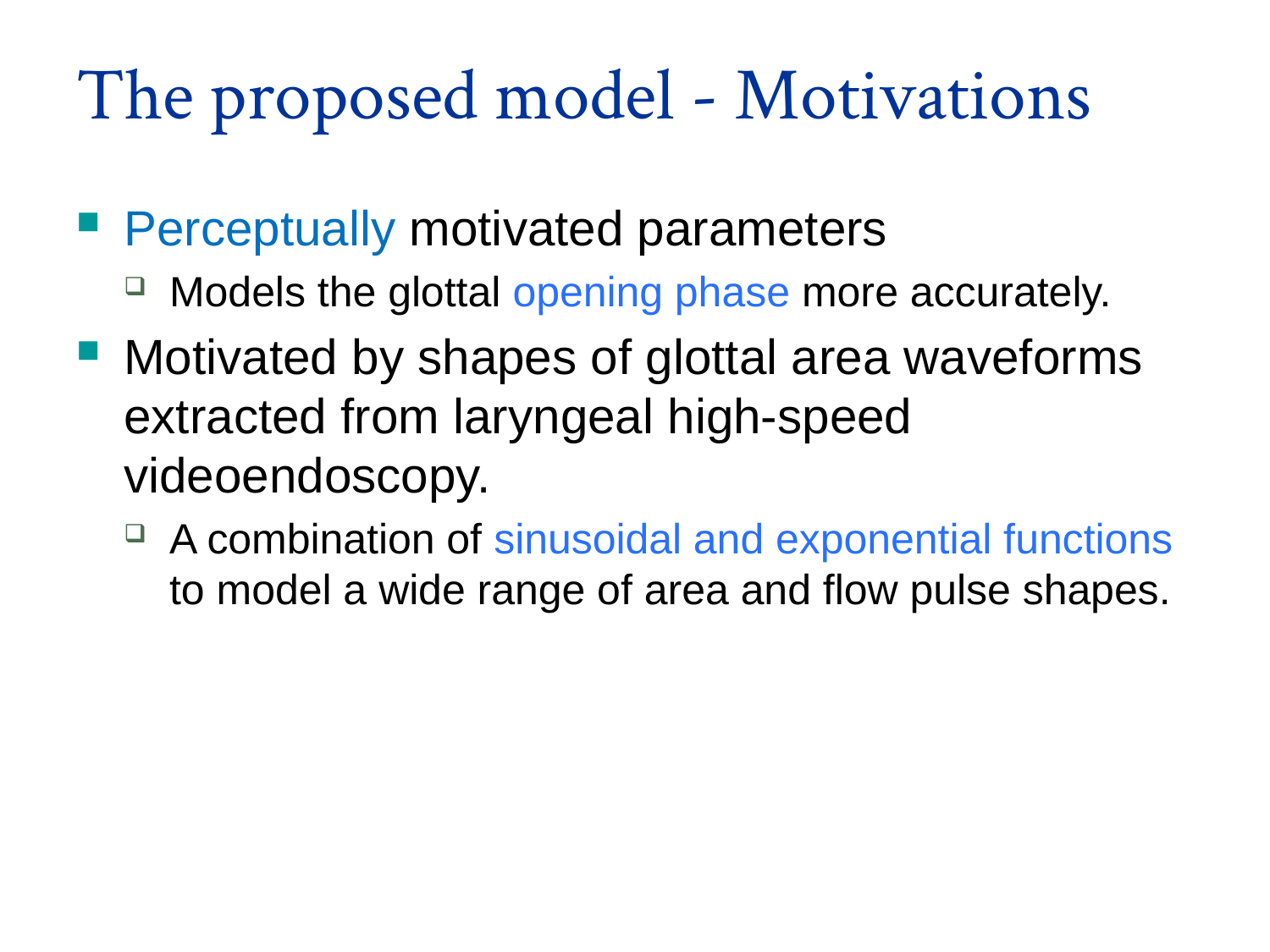

# The proposed model - Motivations
Perceptually motivated parameters
Models the glottal opening phase more accurately.
Motivated by shapes of glottal area waveforms extracted from laryngeal high-speed videoendoscopy.
A combination of sinusoidal and exponential functions to model a wide range of area and flow pulse shapes.

6